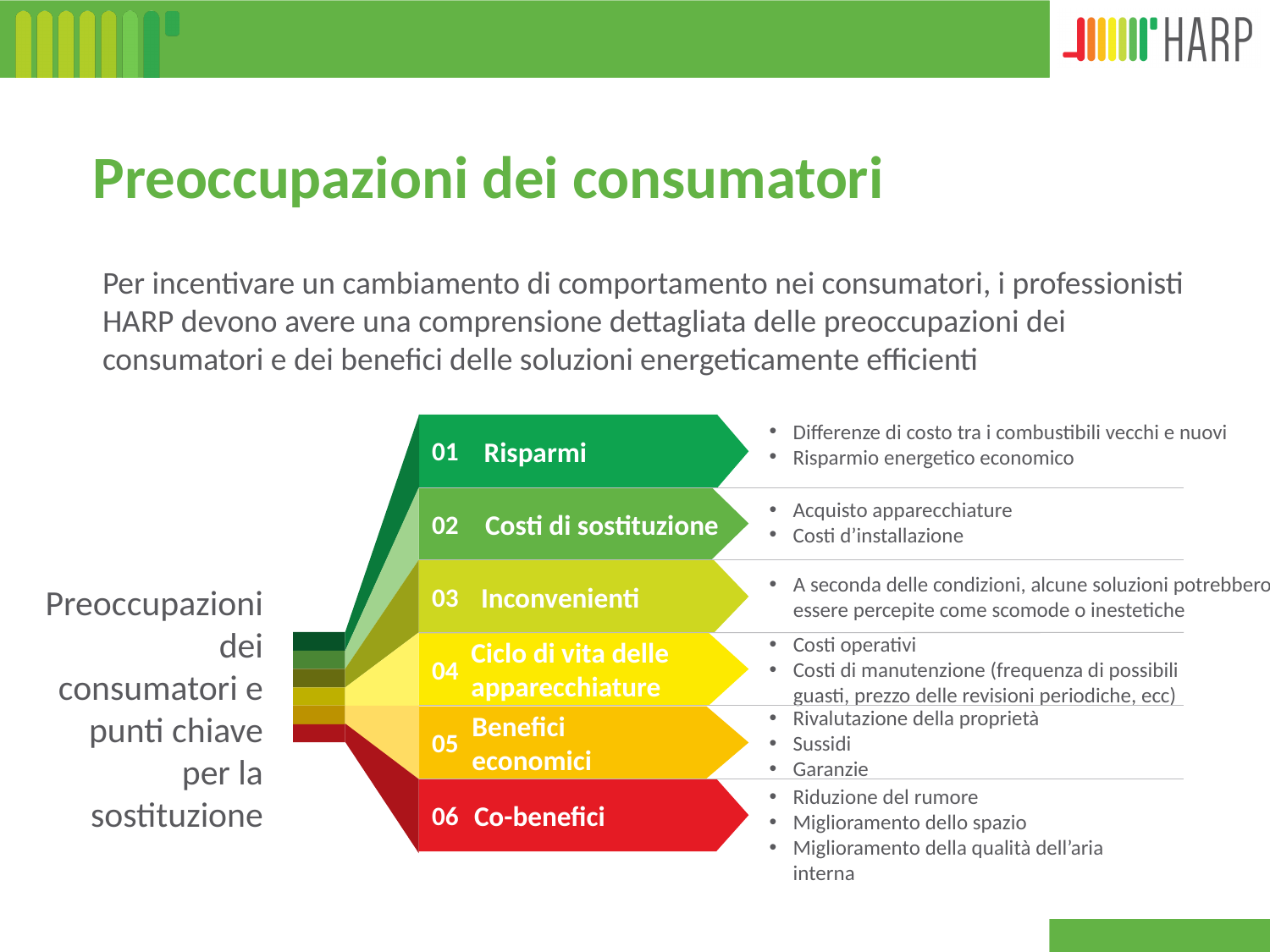

# Preoccupazioni dei consumatori
Per incentivare un cambiamento di comportamento nei consumatori, i professionisti HARP devono avere una comprensione dettagliata delle preoccupazioni dei consumatori e dei benefici delle soluzioni energeticamente efficienti
Differenze di costo tra i combustibili vecchi e nuovi
Risparmio energetico economico

01
Risparmi

Acquisto apparecchiature
Costi d’installazione
Costi di sostituzione
02

A seconda delle condizioni, alcune soluzioni potrebbero essere percepite come scomode o inestetiche
Inconvenienti
Preoccupazioni dei consumatori e punti chiave per la sostituzione
03
Costi operativi
Costi di manutenzione (frequenza di possibili guasti, prezzo delle revisioni periodiche, ecc)
Ciclo di vita delle apparecchiature

04

Rivalutazione della proprietà
Sussidi
Garanzie
Benefici economici

05

Riduzione del rumore
Miglioramento dello spazio
Miglioramento della qualità dell’aria interna

Co-benefici
06